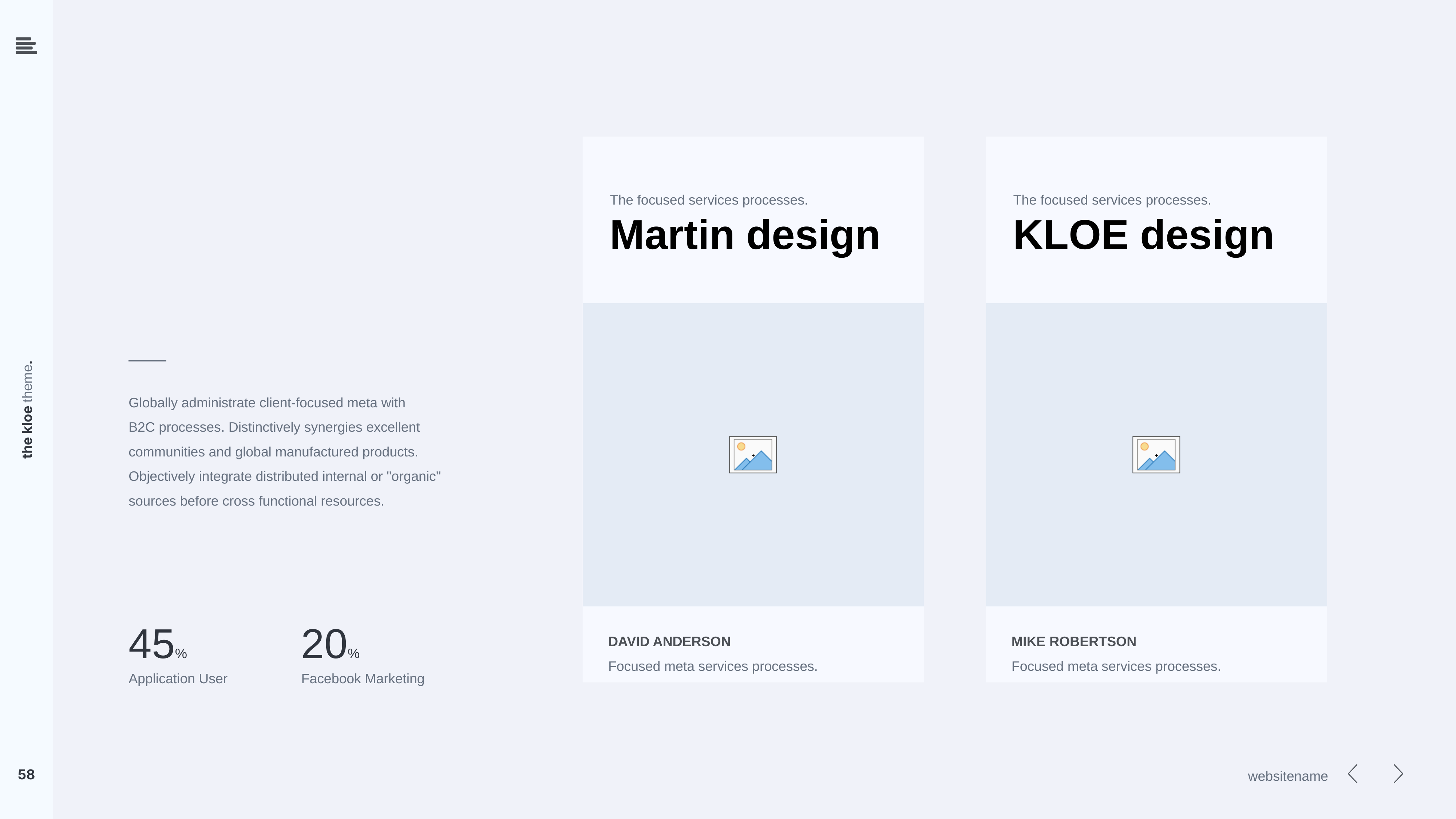

The focused services processes.
Martin design
DAVID ANDERSON
Focused meta services processes.
The focused services processes.
KLOE design
MIKE ROBERTSON
Focused meta services processes.

Globally administrate client-focused meta with
B2C processes. Distinctively synergies excellent
communities and global manufactured products.
Objectively integrate distributed internal or "organic"
sources before cross functional resources.
45%
Application User
20%
Facebook Marketing
58